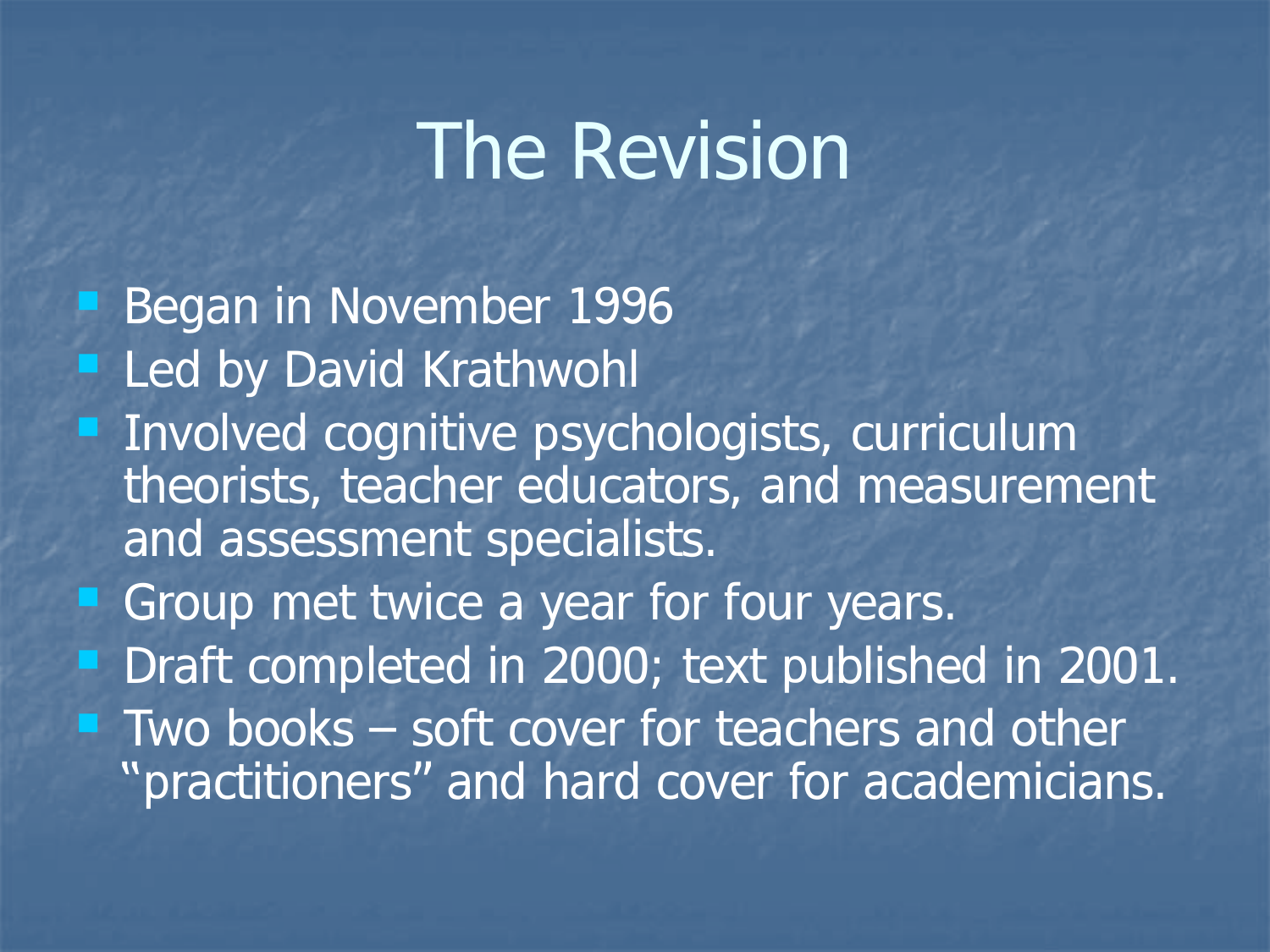

# The Revision
Began in November 1996
Led by David Krathwohl
Involved cognitive psychologists, curriculum theorists, teacher educators, and measurement and assessment specialists.
Group met twice a year for four years.
Draft completed in 2000; text published in 2001.
Two books – soft cover for teachers and other “practitioners” and hard cover for academicians.